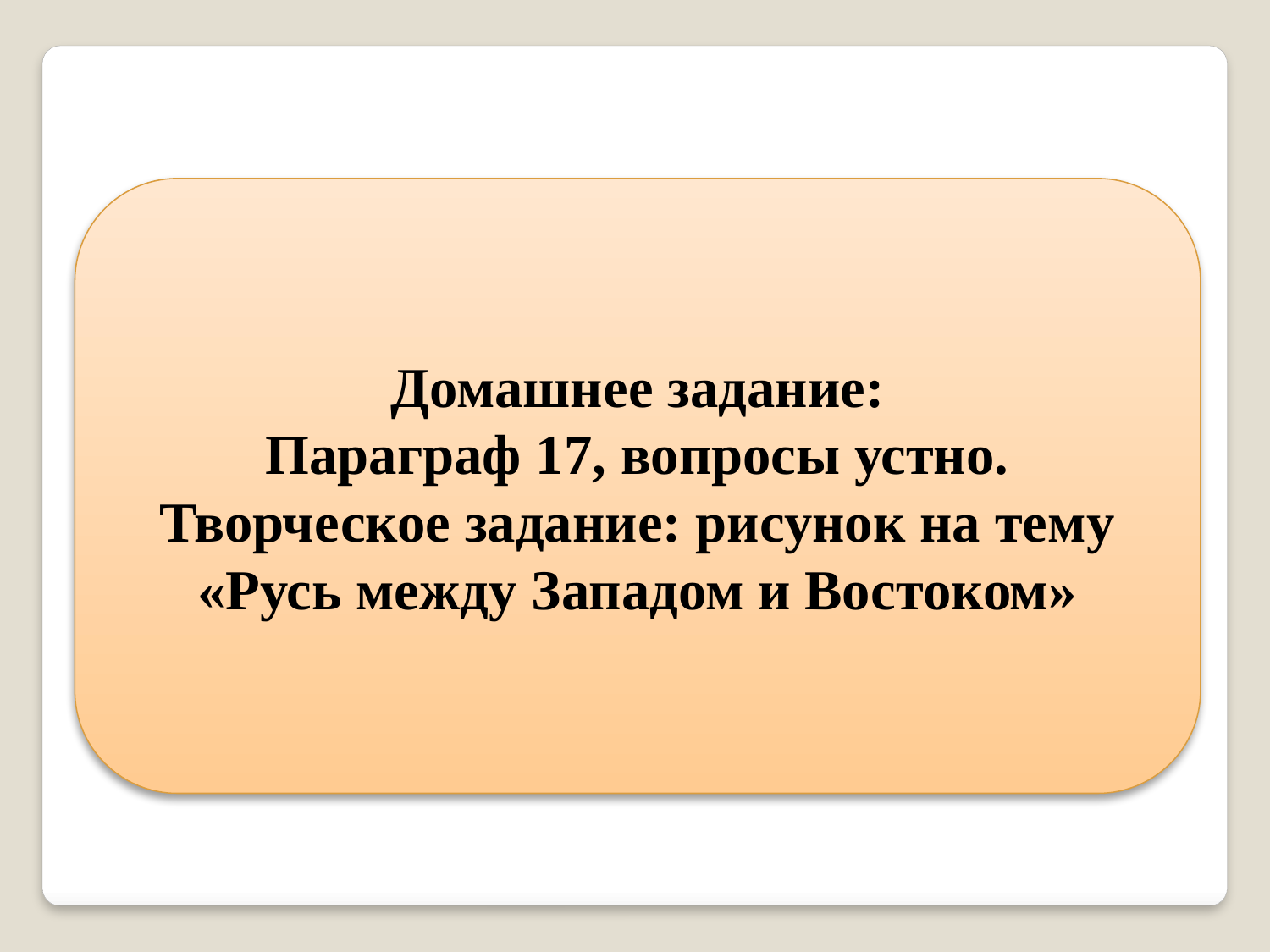

Домашнее задание:
Параграф 17, вопросы устно.
Творческое задание: рисунок на тему «Русь между Западом и Востоком»